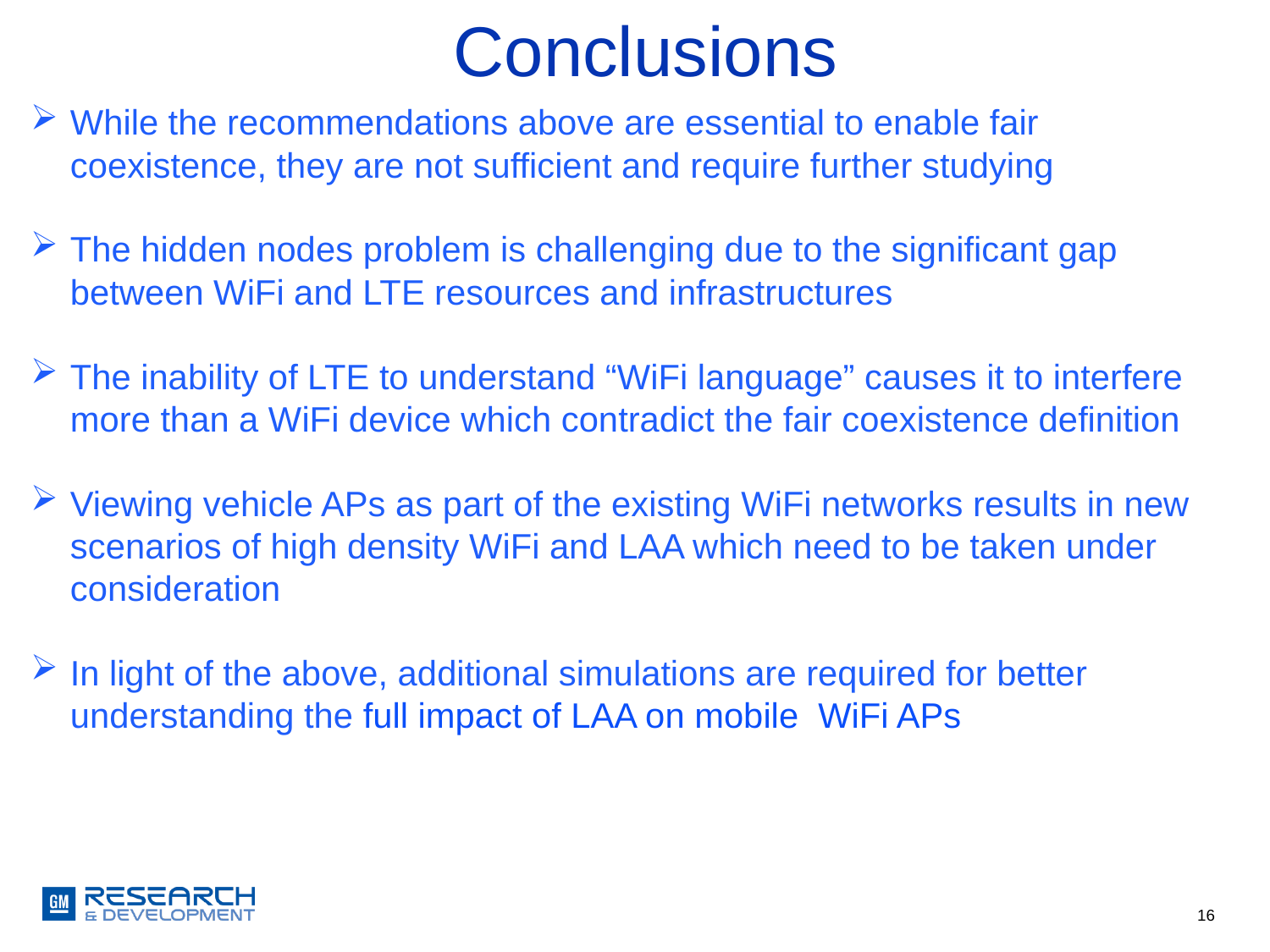

Conclusions
While the recommendations above are essential to enable fair coexistence, they are not sufficient and require further studying

The hidden nodes problem is challenging due to the significant gap between WiFi and LTE resources and infrastructures

The inability of LTE to understand “WiFi language” causes it to interfere more than a WiFi device which contradict the fair coexistence definition

Viewing vehicle APs as part of the existing WiFi networks results in new scenarios of high density WiFi and LAA which need to be taken under consideration

In light of the above, additional simulations are required for better understanding the full impact of LAA on mobile  WiFi APs